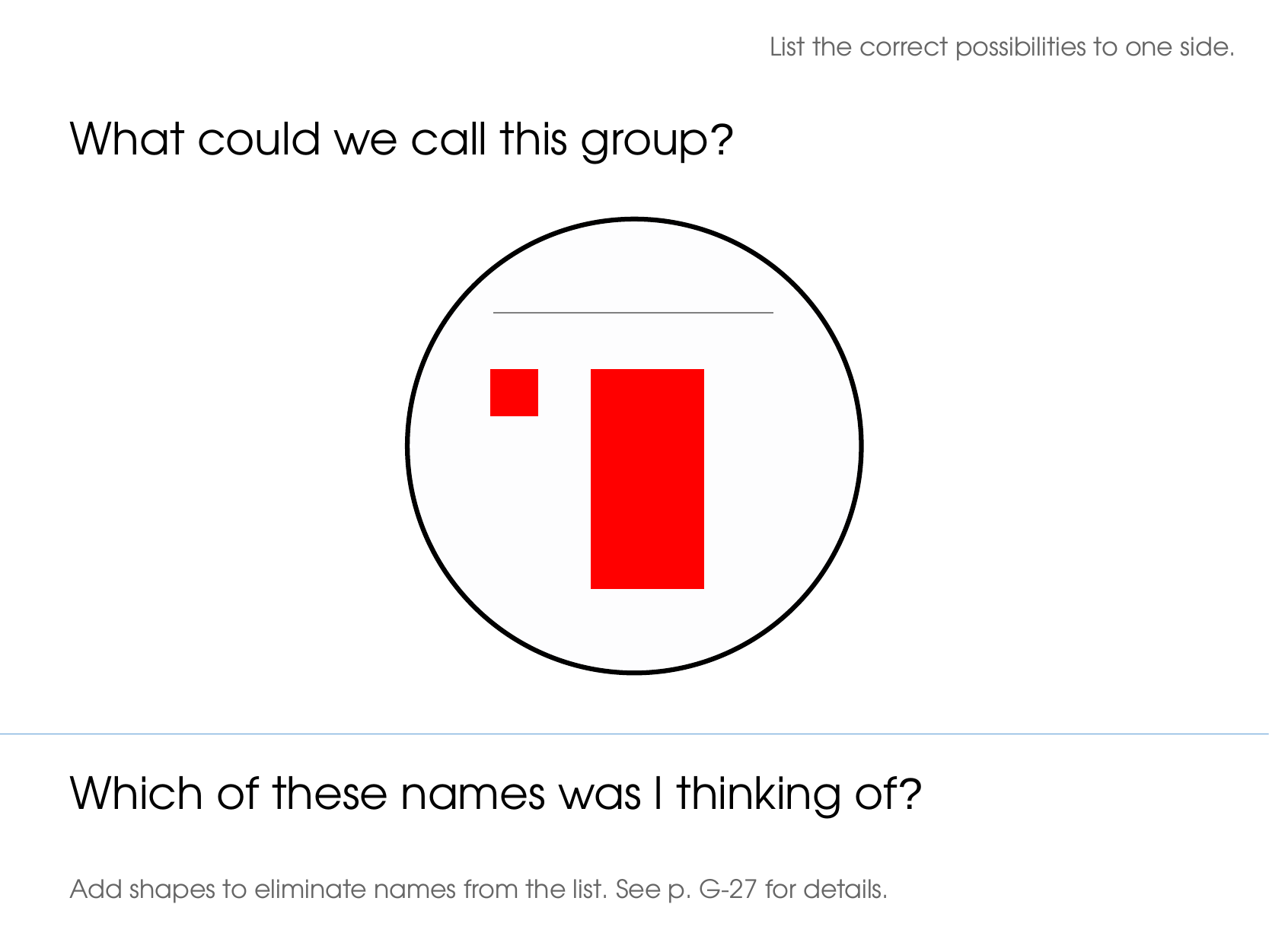

List the correct possibilities to one side.
What could we call this group?

Which of these names was I thinking of?
Add shapes to eliminate names from the list. See p. G-27 for details.